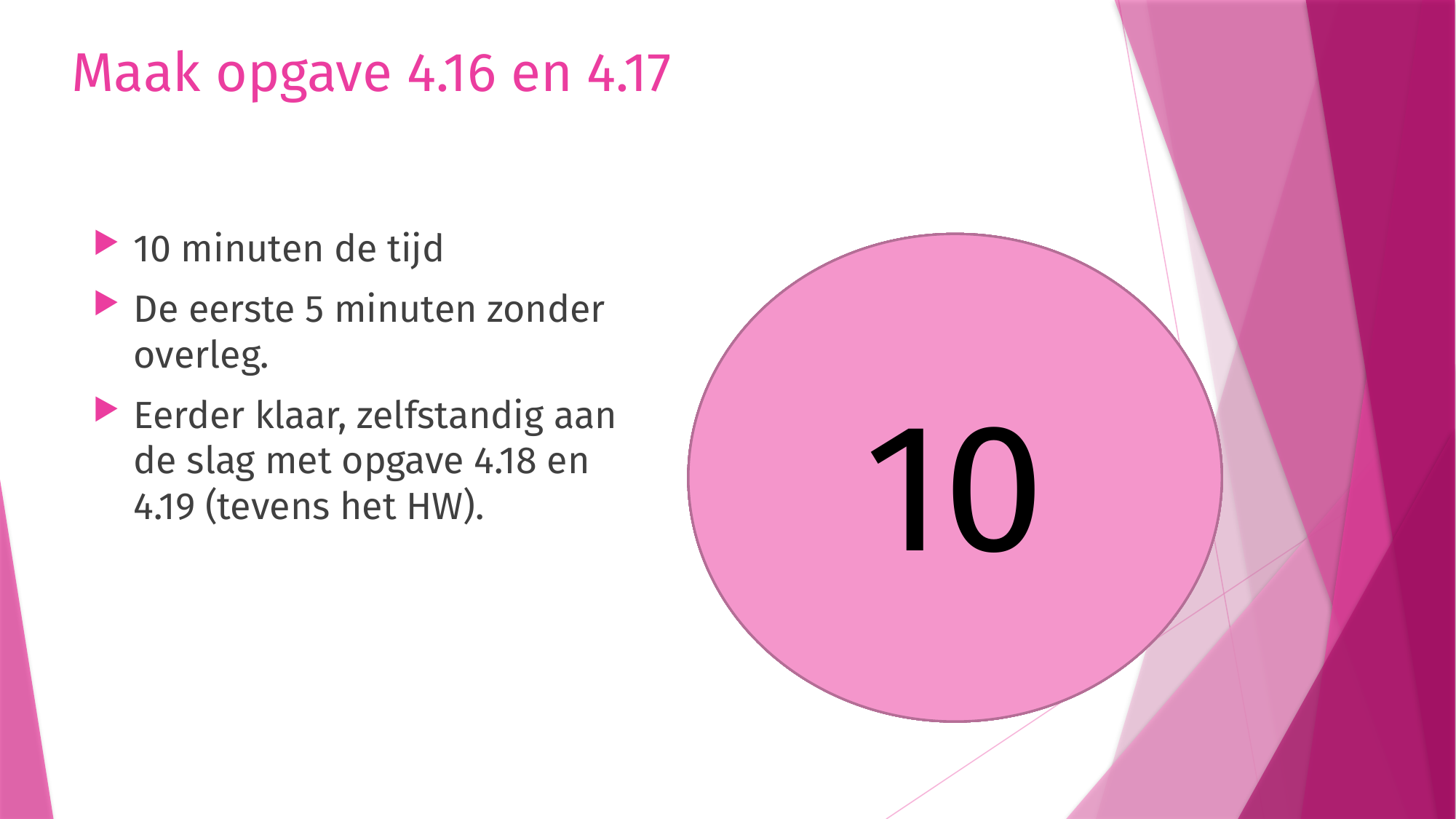

# Maak opgave 4.16 en 4.17
10 minuten de tijd
De eerste 5 minuten zonder overleg.
Eerder klaar, zelfstandig aan de slag met opgave 4.18 en 4.19 (tevens het HW).
10
8
9
5
6
7
4
3
1
2